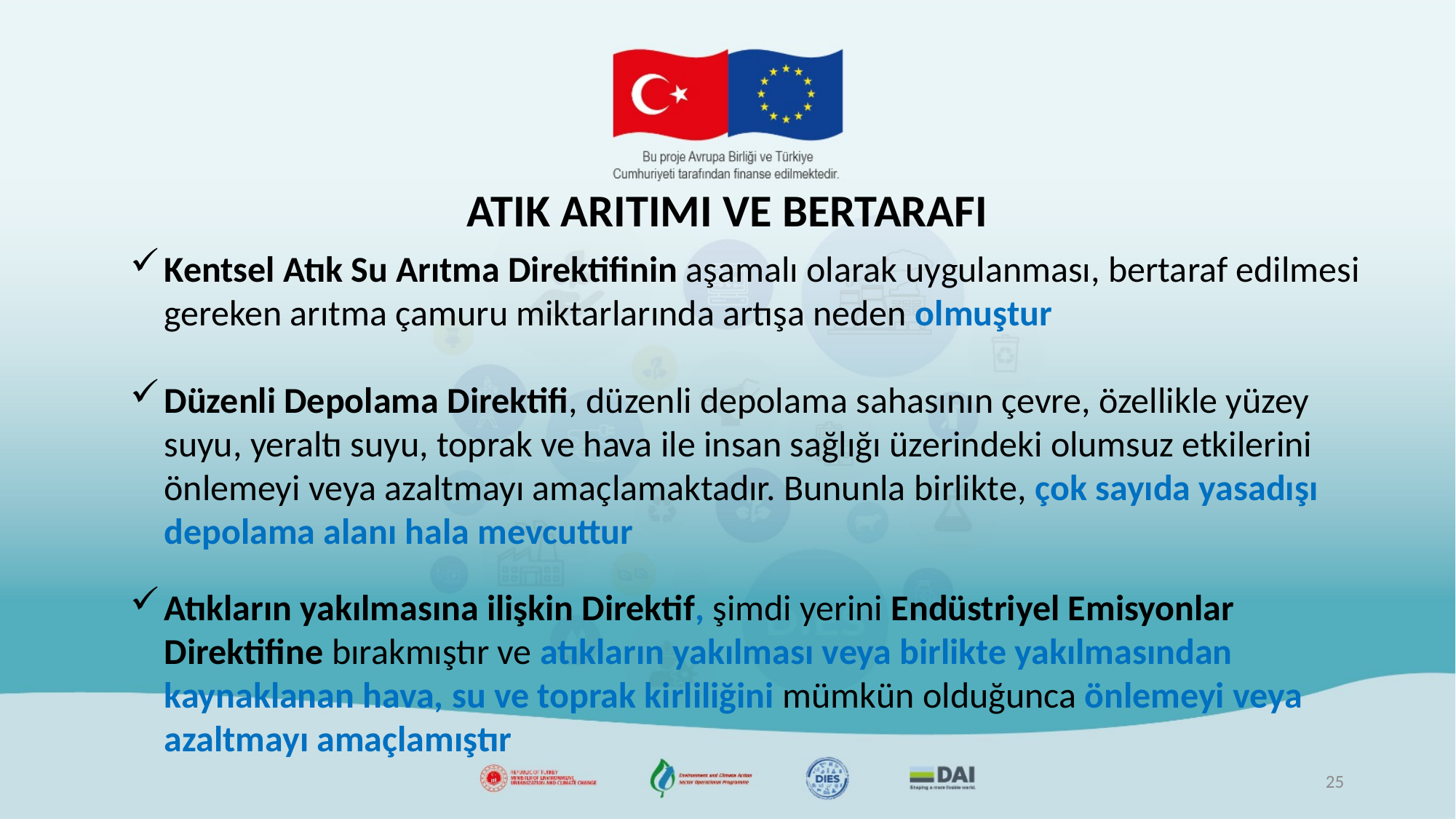

# ATIK ARITIMI VE BERTARAFI

Kentsel Atık Su Arıtma Direktifinin aşamalı olarak uygulanması, bertaraf edilmesi gereken arıtma çamuru miktarlarında artışa neden olmuştur

Düzenli Depolama Direktifi, düzenli depolama sahasının çevre, özellikle yüzey suyu, yeraltı suyu, toprak ve hava ile insan sağlığı üzerindeki olumsuz etkilerini önlemeyi veya azaltmayı amaçlamaktadır. Bununla birlikte, çok sayıda yasadışı depolama alanı hala mevcuttur

Atıkların yakılmasına ilişkin Direktif, şimdi yerini Endüstriyel Emisyonlar Direktifine bırakmıştır ve atıkların yakılması veya birlikte yakılmasından kaynaklanan hava, su ve toprak kirliliğini mümkün olduğunca önlemeyi veya azaltmayı amaçlamıştır

25